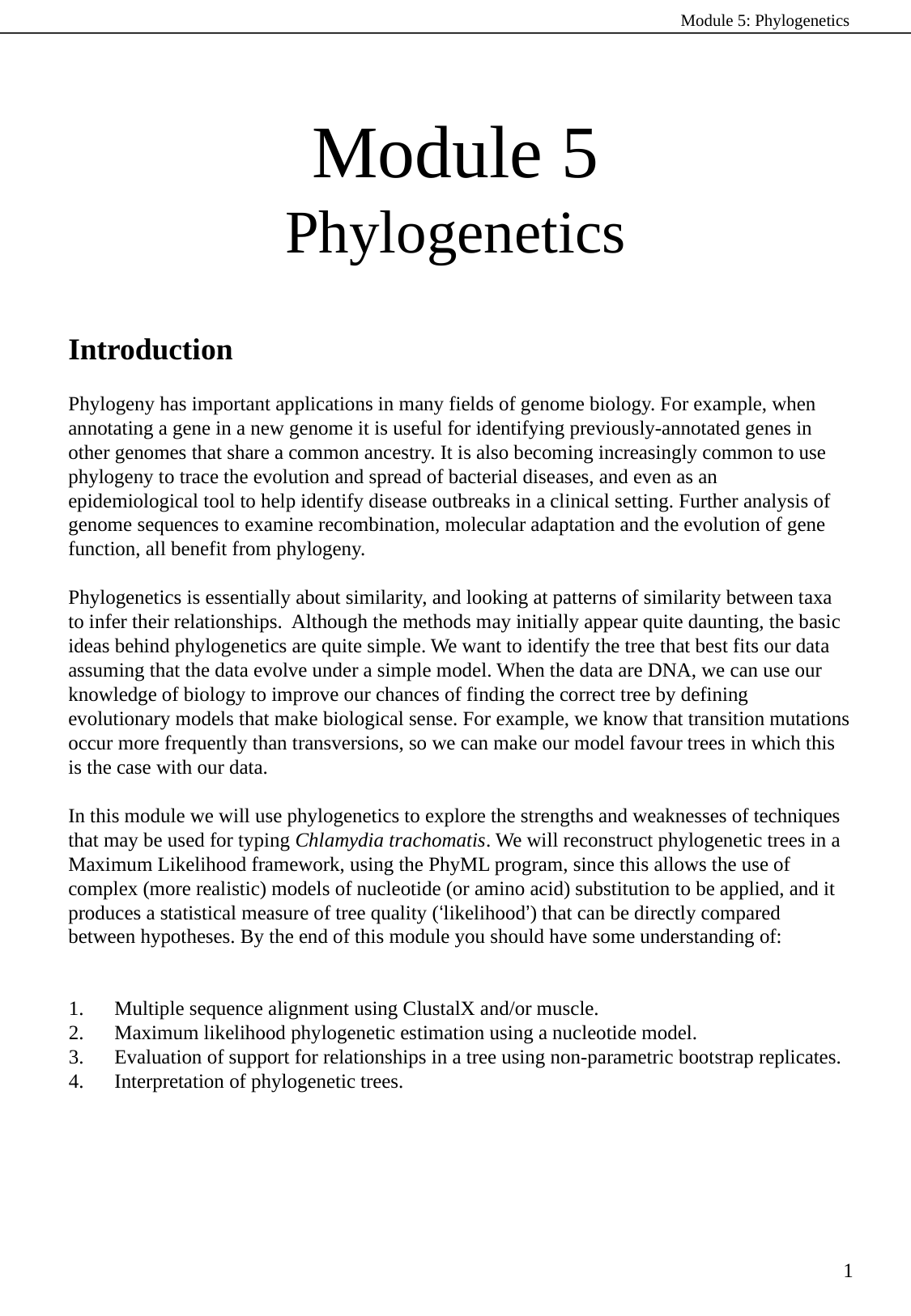

Module 5
Phylogenetics
Introduction

Phylogeny has important applications in many fields of genome biology. For example, when annotating a gene in a new genome it is useful for identifying previously-annotated genes in other genomes that share a common ancestry. It is also becoming increasingly common to use phylogeny to trace the evolution and spread of bacterial diseases, and even as an epidemiological tool to help identify disease outbreaks in a clinical setting. Further analysis of genome sequences to examine recombination, molecular adaptation and the evolution of gene function, all benefit from phylogeny.

Phylogenetics is essentially about similarity, and looking at patterns of similarity between taxa to infer their relationships.  Although the methods may initially appear quite daunting, the basic ideas behind phylogenetics are quite simple. We want to identify the tree that best fits our data assuming that the data evolve under a simple model. When the data are DNA, we can use our knowledge of biology to improve our chances of finding the correct tree by defining evolutionary models that make biological sense. For example, we know that transition mutations occur more frequently than transversions, so we can make our model favour trees in which this is the case with our data.

In this module we will use phylogenetics to explore the strengths and weaknesses of techniques that may be used for typing Chlamydia trachomatis. We will reconstruct phylogenetic trees in a Maximum Likelihood framework, using the PhyML program, since this allows the use of complex (more realistic) models of nucleotide (or amino acid) substitution to be applied, and it produces a statistical measure of tree quality (‘likelihood’) that can be directly compared between hypotheses. By the end of this module you should have some understanding of:

Multiple sequence alignment using ClustalX and/or muscle.
Maximum likelihood phylogenetic estimation using a nucleotide model.
Evaluation of support for relationships in a tree using non-parametric bootstrap replicates.
Interpretation of phylogenetic trees.
1